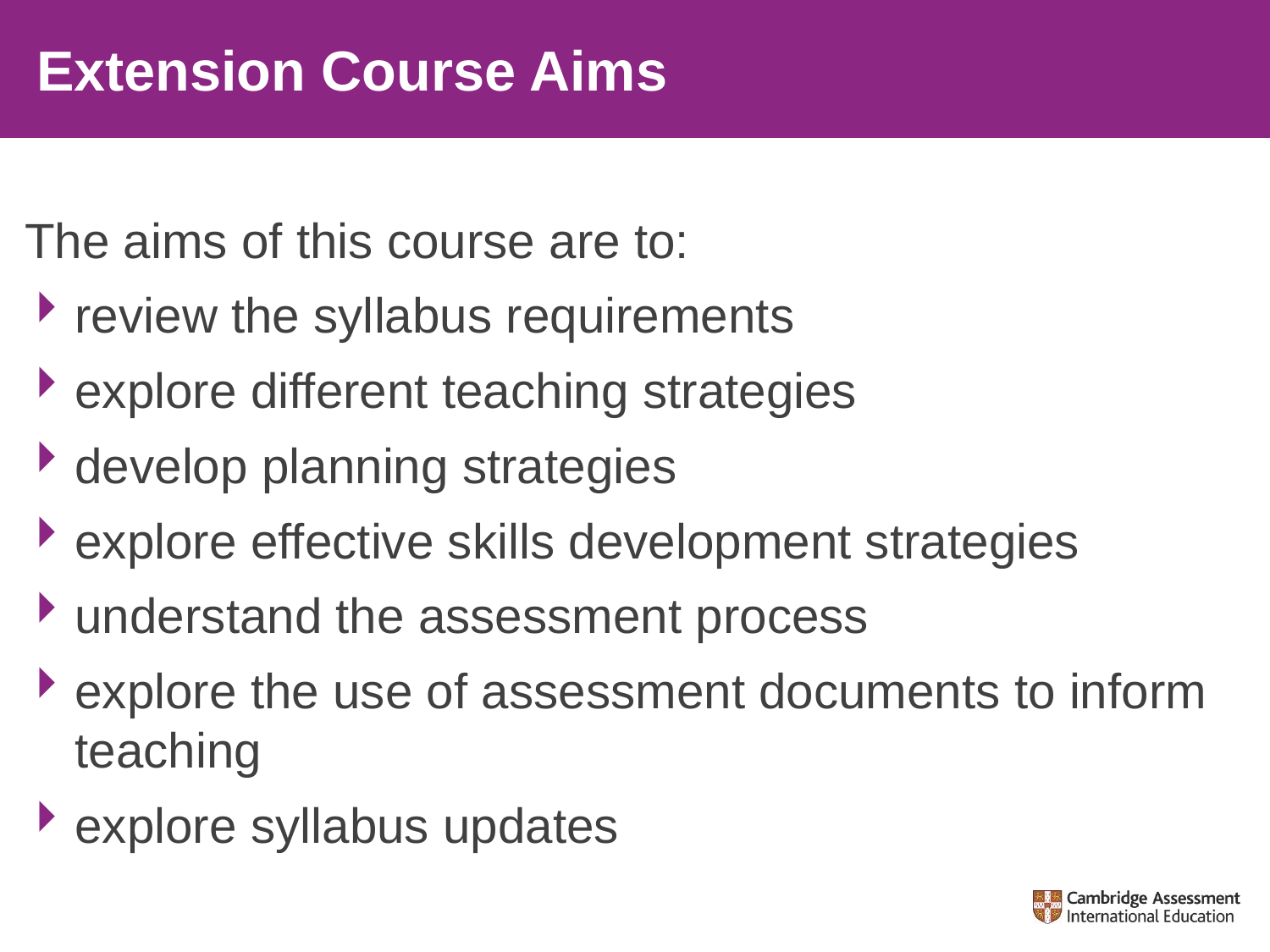

# Extension Course Aims
The aims of this course are to:
review the syllabus requirements
explore different teaching strategies
develop planning strategies
explore effective skills development strategies
understand the assessment process
explore the use of assessment documents to inform teaching
explore syllabus updates